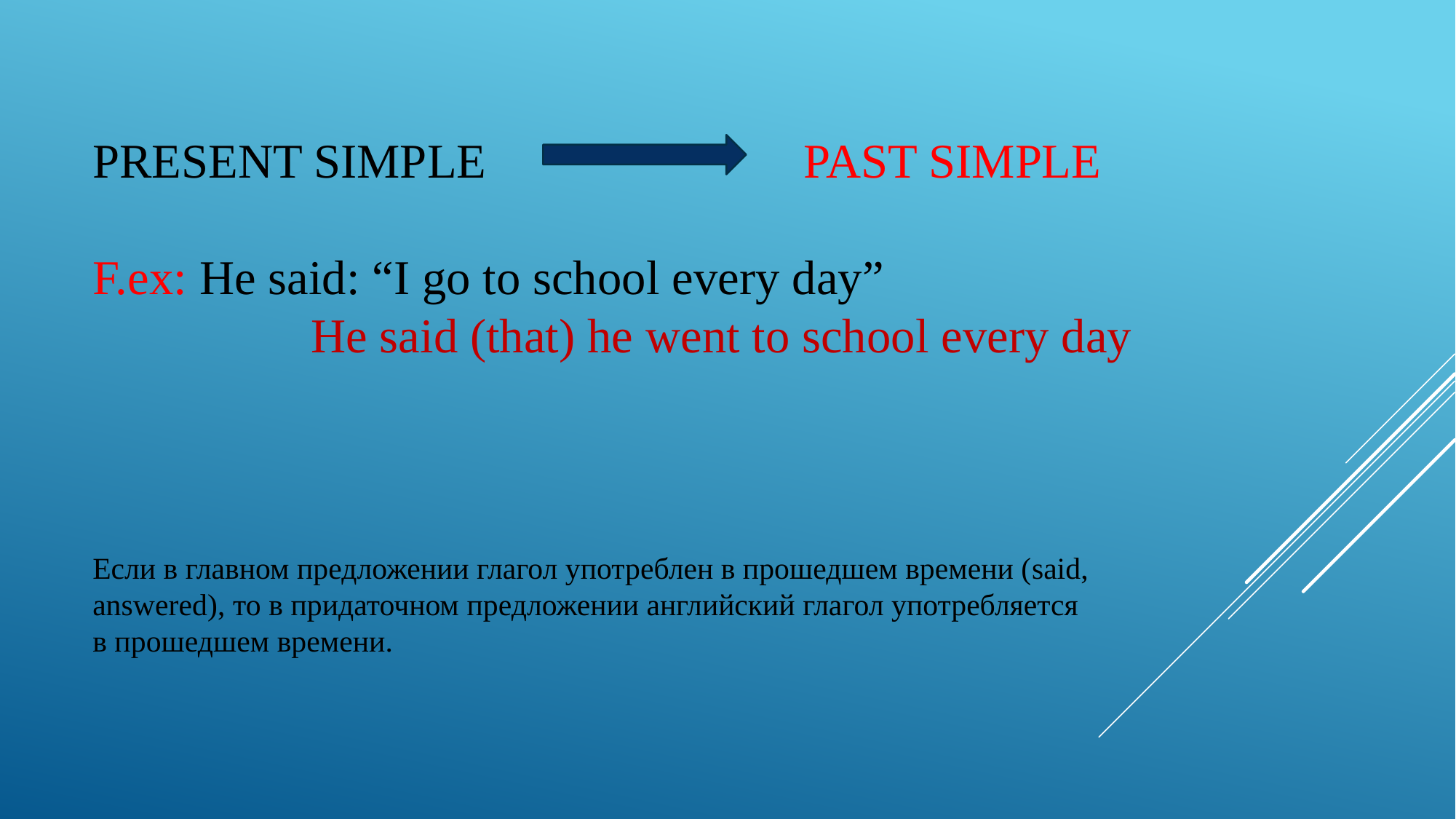

# Present simple                          Past simple F.ex: He said: “I go to school every day” He said (that) he went to school every day

Если в главном предложении глагол употреблен в прошедшем времени (said, answered), то в придаточном предложении английский глагол употребляется в прошедшем времени.